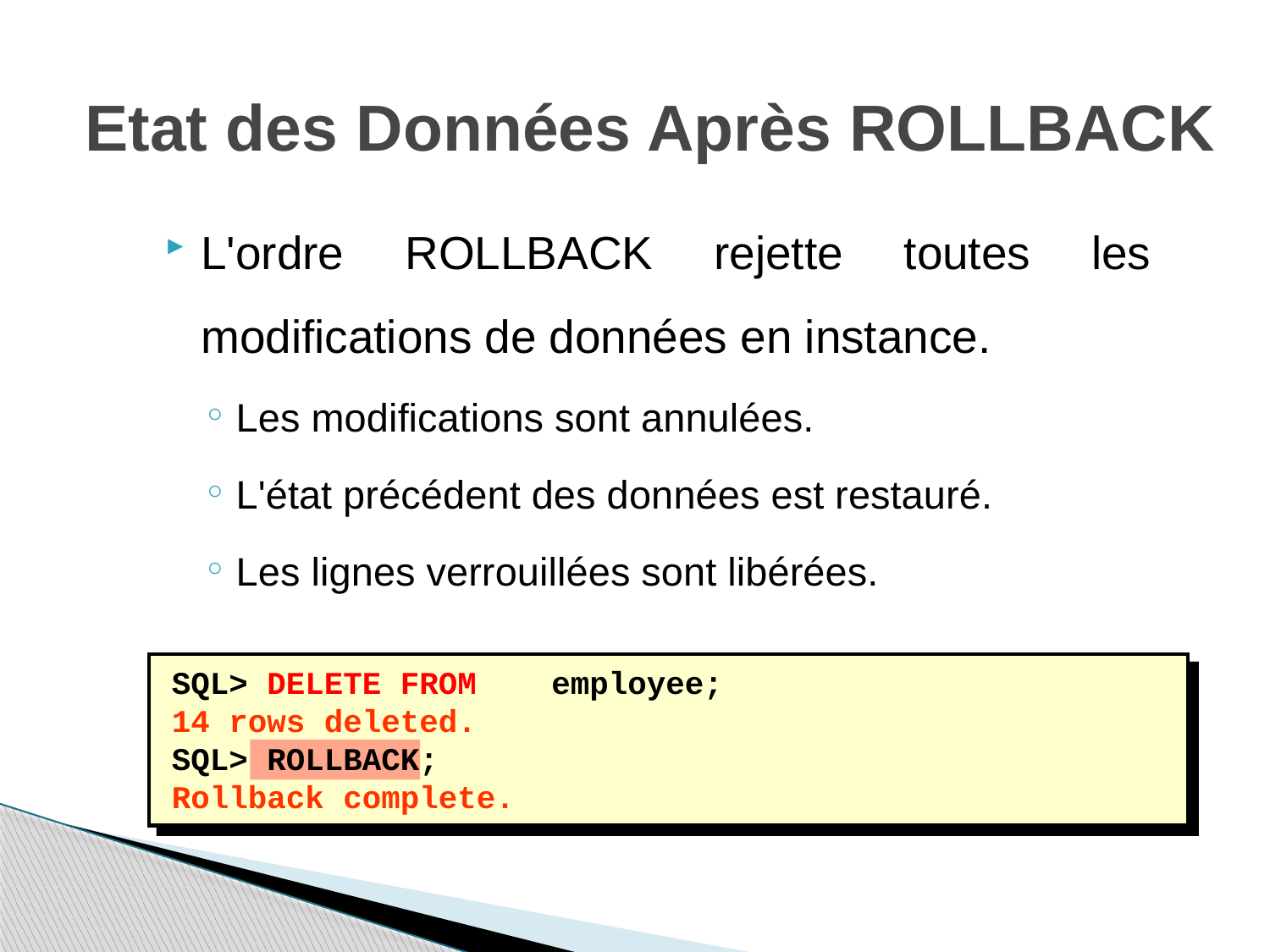

# Etat des Données Après ROLLBACK
L'ordre ROLLBACK rejette toutes les modifications de données en instance.
Les modifications sont annulées.
L'état précédent des données est restauré.
Les lignes verrouillées sont libérées.

SQL> DELETE FROM	employee;
14 rows deleted.
SQL> ROLLBACK;
Rollback complete.